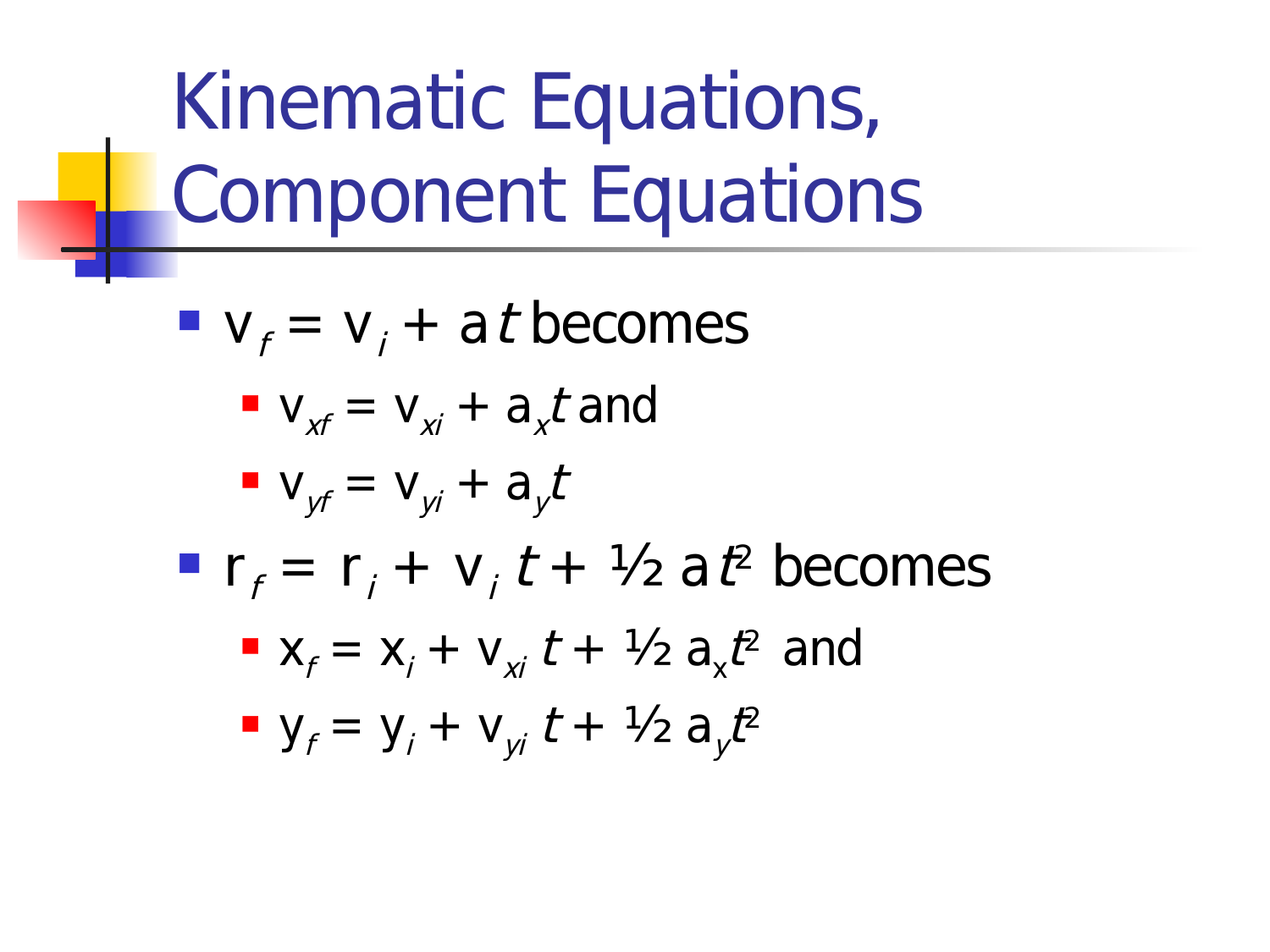

# Kinematic Equations, Component Equations
vf = vi + at becomes
vxf = vxi + axt and
vyf = vyi + ayt
rf = ri + vi t + ½ at2  becomes
xf = xi + vxi t + ½ axt2  and
yf = yi + vyi t + ½ ayt2